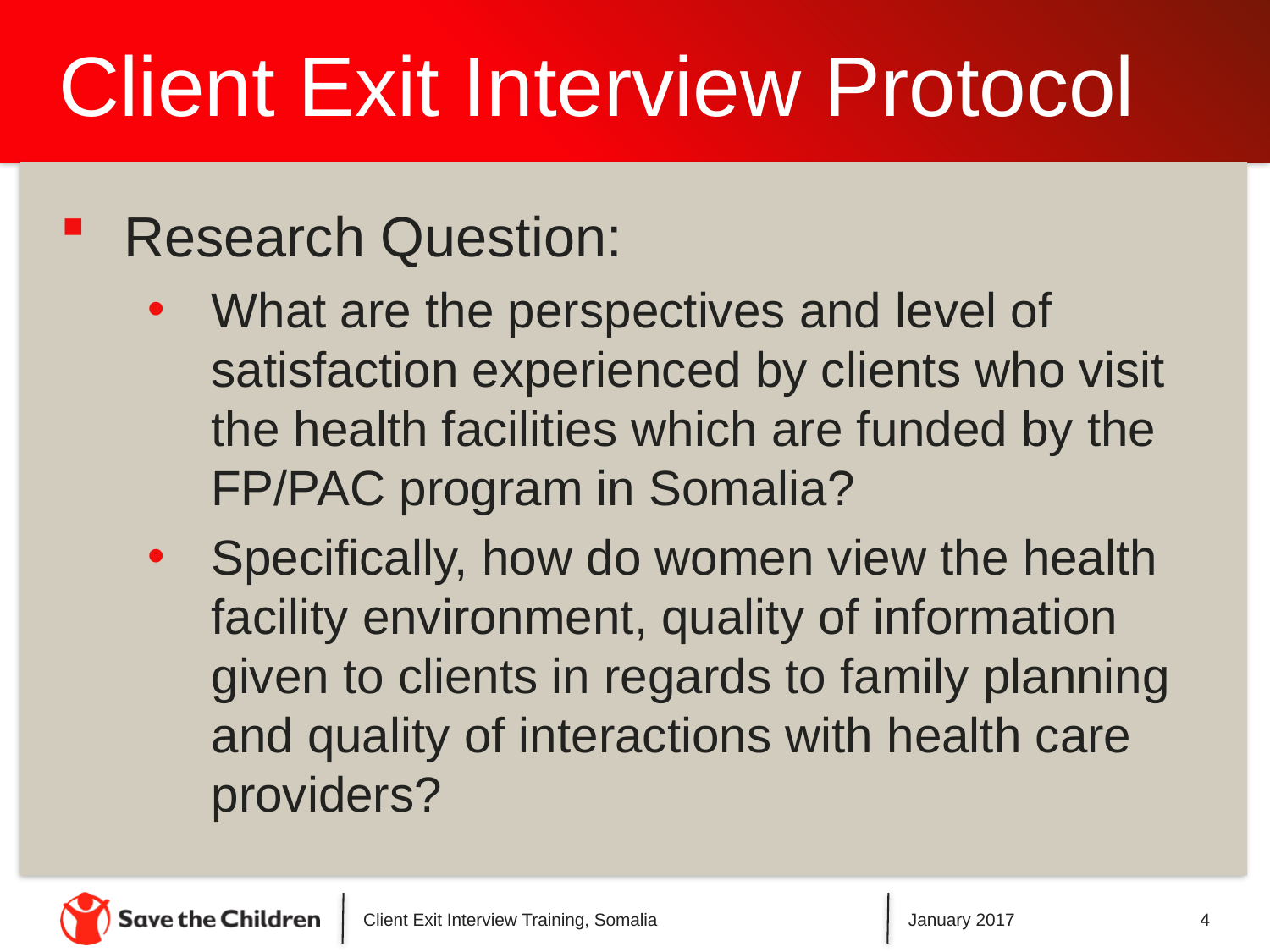

# Client Exit Interview Protocol
Research Question:
What are the perspectives and level of satisfaction experienced by clients who visit the health facilities which are funded by the FP/PAC program in Somalia?
Specifically, how do women view the health facility environment, quality of information given to clients in regards to family planning and quality of interactions with health care providers?

Client Exit Interview Training, Somalia
January 2017
4